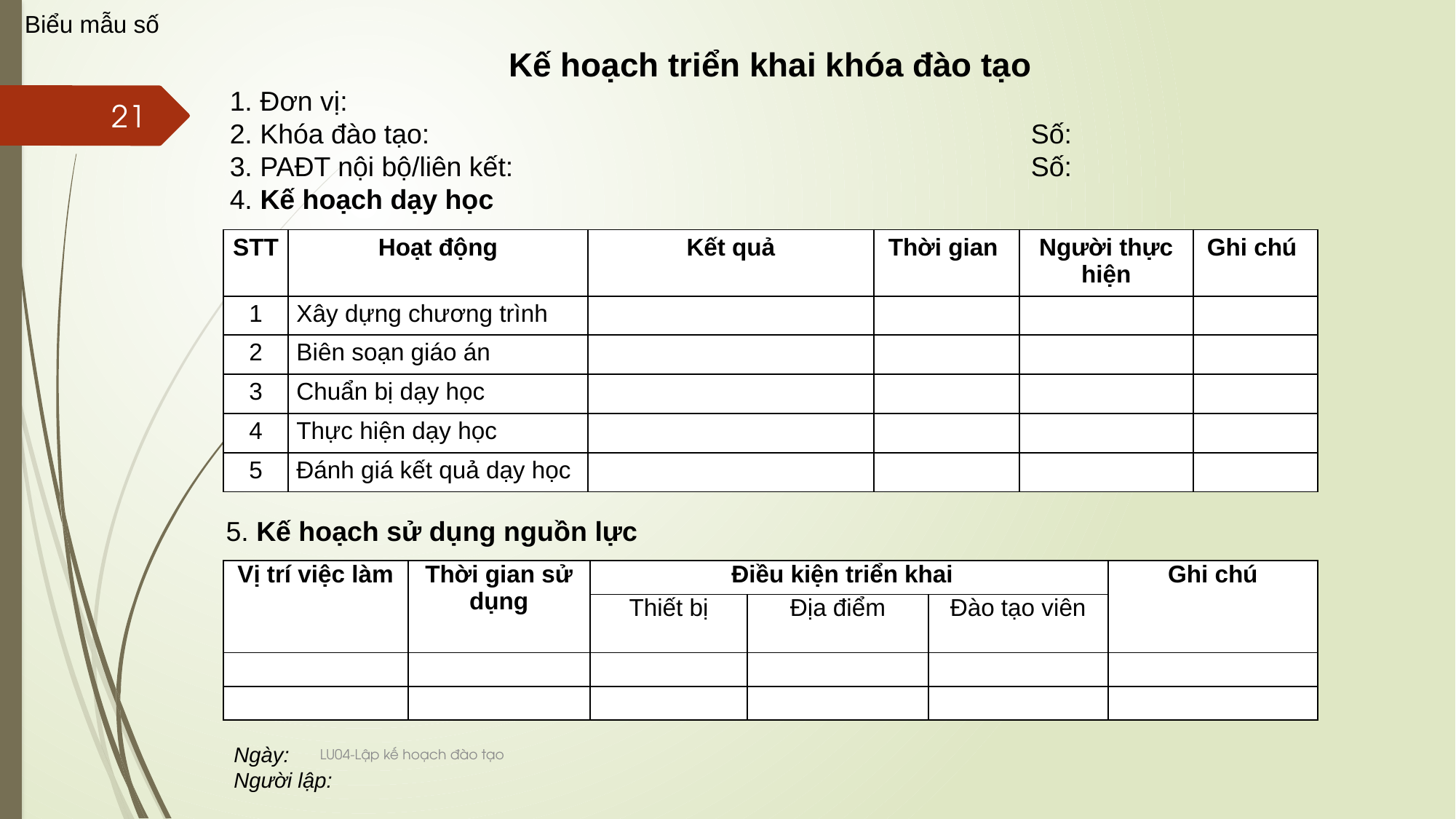

Biểu mẫu số
Kế hoạch triển khai khóa đào tạo
1. Đơn vị:
2. Khóa đào tạo:                                                                               Số:
3. PAĐT nội bộ/liên kết:                                                                    Số:
4. Kế hoạch dạy học
21
| STT | Hoạt động | Kết quả | Thời gian | Người thực hiện | Ghi chú |
| --- | --- | --- | --- | --- | --- |
| 1 | Xây dựng chương trình |  |  |  |  |
| 2 | Biên soạn giáo án |  |  |  |  |
| 3 | Chuẩn bị dạy học |  |  |  |  |
| 4 | Thực hiện dạy học |  |  |  |  |
| 5 | Đánh giá kết quả dạy học |  |  |  |  |
5. Kế hoạch sử dụng nguồn lực
| Vị trí việc làm | Thời gian sử dụng | Điều kiện triển khai |  |  | Ghi chú |
| --- | --- | --- | --- | --- | --- |
|  |  | Thiết bị | Địa điểm | Đào tạo viên |  |
|  |  |  |  |  |  |
|  |  |  |  |  |  |

Ngày:
Người lập:
LU04-Lập kế hoạch đào tạo